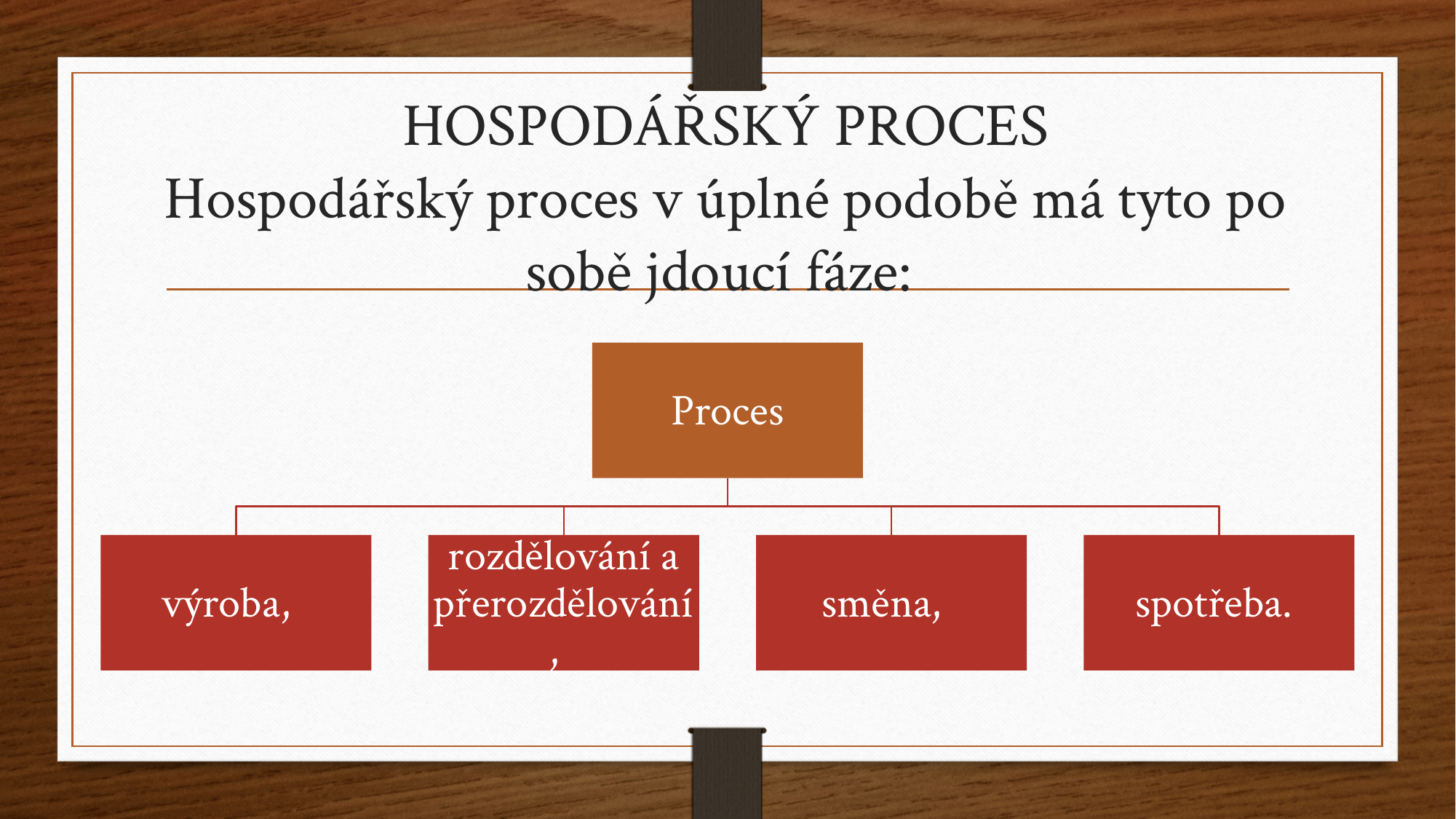

# HOSPODÁŘSKÝ PROCES Hospodářský proces v úplné podobě má tyto po sobě jdoucí fáze:
Proces
výroba,
rozdělování a přerozdělování,
směna,
spotřeba.